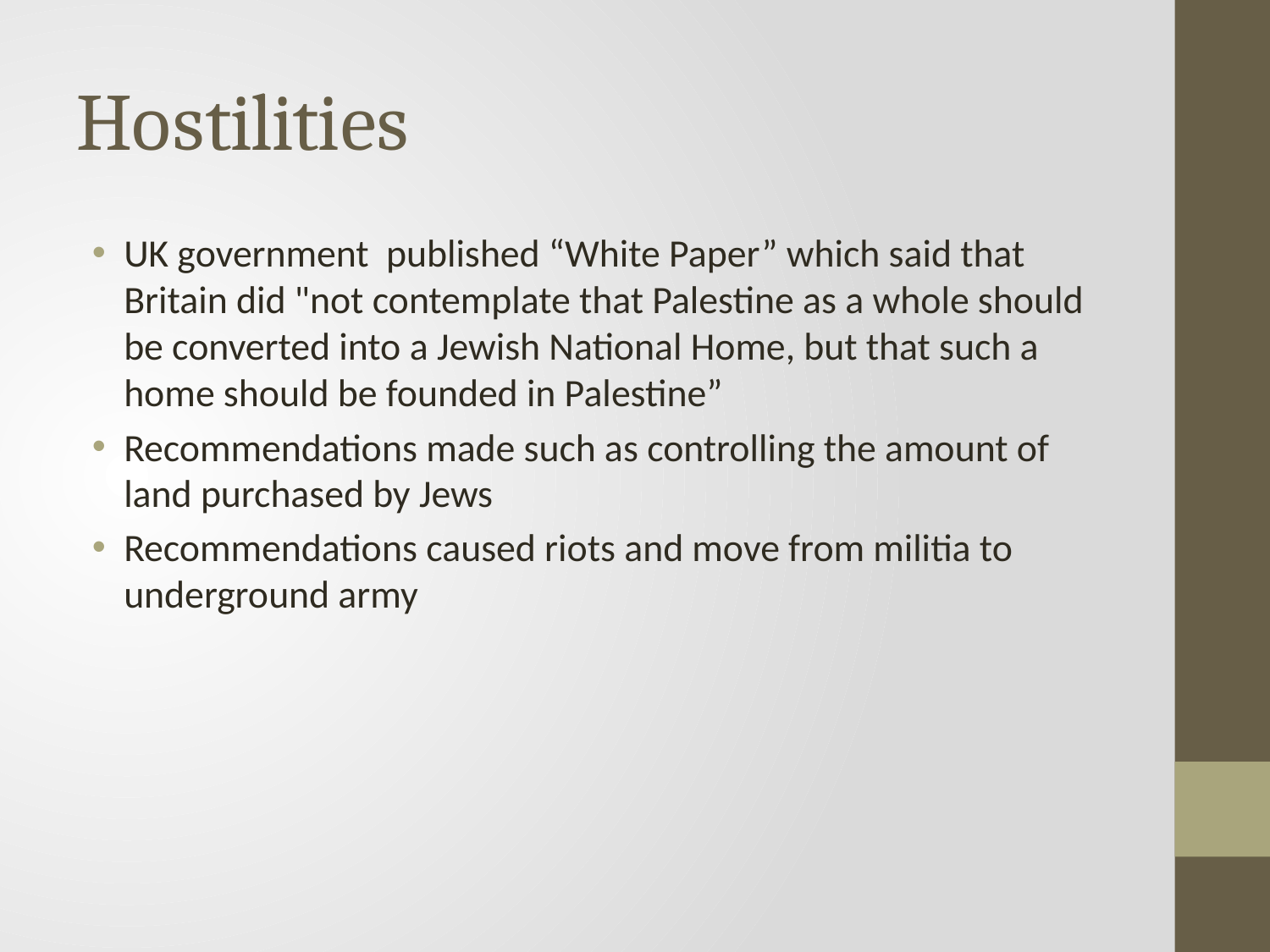

# Hostilities
UK government  published “White Paper” which said that Britain did "not contemplate that Palestine as a whole should be converted into a Jewish National Home, but that such a home should be founded in Palestine”
Recommendations made such as controlling the amount of land purchased by Jews
Recommendations caused riots and move from militia to underground army